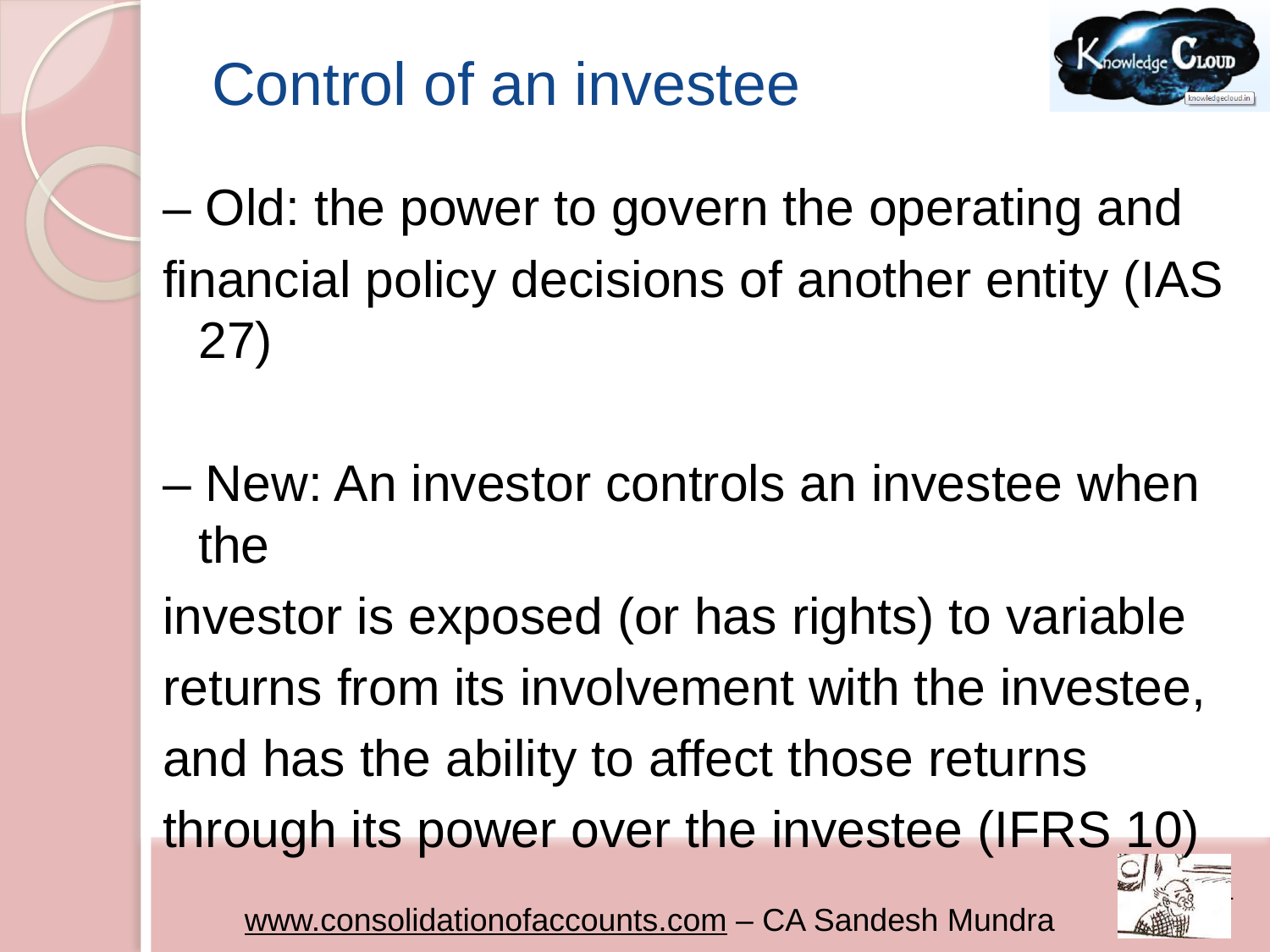

# Control of an investee
– Old: the power to govern the operating and
financial policy decisions of another entity (IAS 27)

– New: An investor controls an investee when the
investor is exposed (or has rights) to variable
returns from its involvement with the investee,
and has the ability to affect those returns
through its power over the investee (IFRS 10)
11